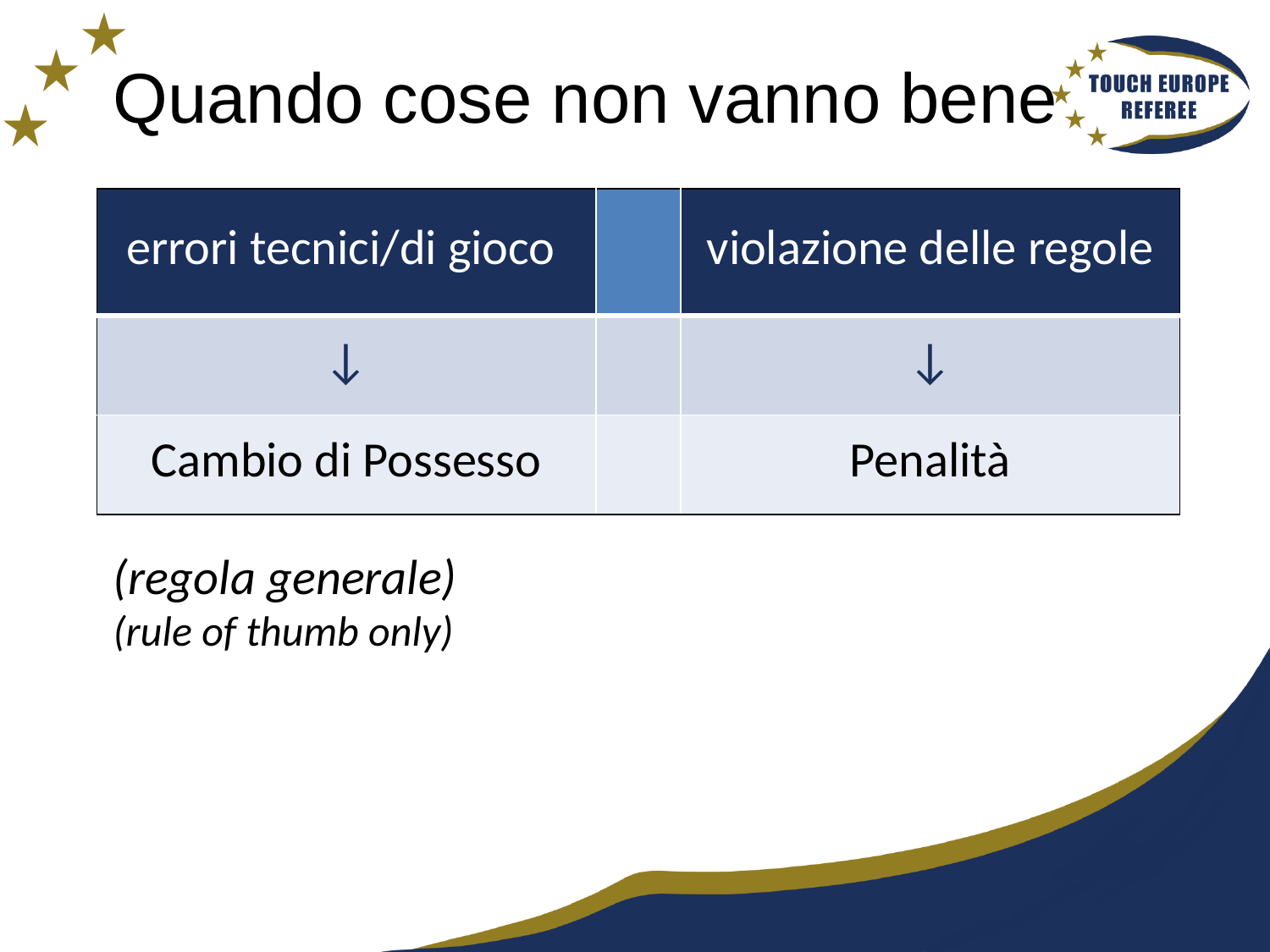

# Quando cose non vanno bene
| errori tecnici/di gioco |  | violazione delle regole |
| --- | --- | --- |
| ↓ |  | ↓ |
| Cambio di Possesso |  | Penalità |
(regola generale)
(rule of thumb only)